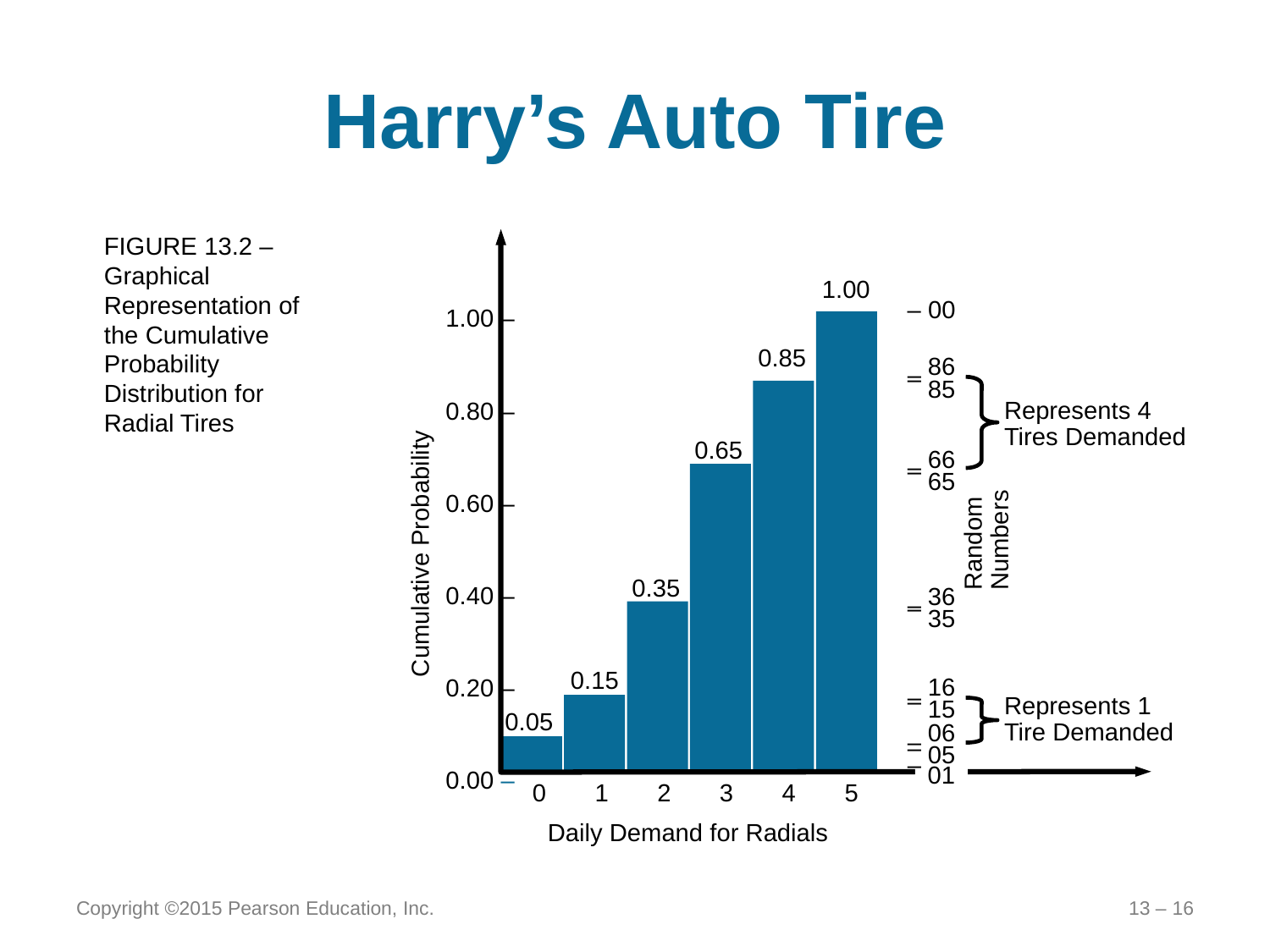

# Harry’s Auto Tire
FIGURE 13.2 – Graphical Representation of the Cumulative Probability Distribution for Radial Tires

1.00 –
0.80 –
0.60 –
0.40 –
0.20 –
0.00 –
Cumulative Probability
0
1
2
3
4
5
Daily Demand for Radials
1.00

0.85

0.65

0.35

0.15

0.05

– 00
86
85
–
–
66
65
–
–
Random Numbers
36
35
–
–
16
15
–
–
06
05
–
–
–
01

Represents 4 Tires Demanded
Represents 1 Tire Demanded

Copyright ©2015 Pearson Education, Inc.
13 – 16